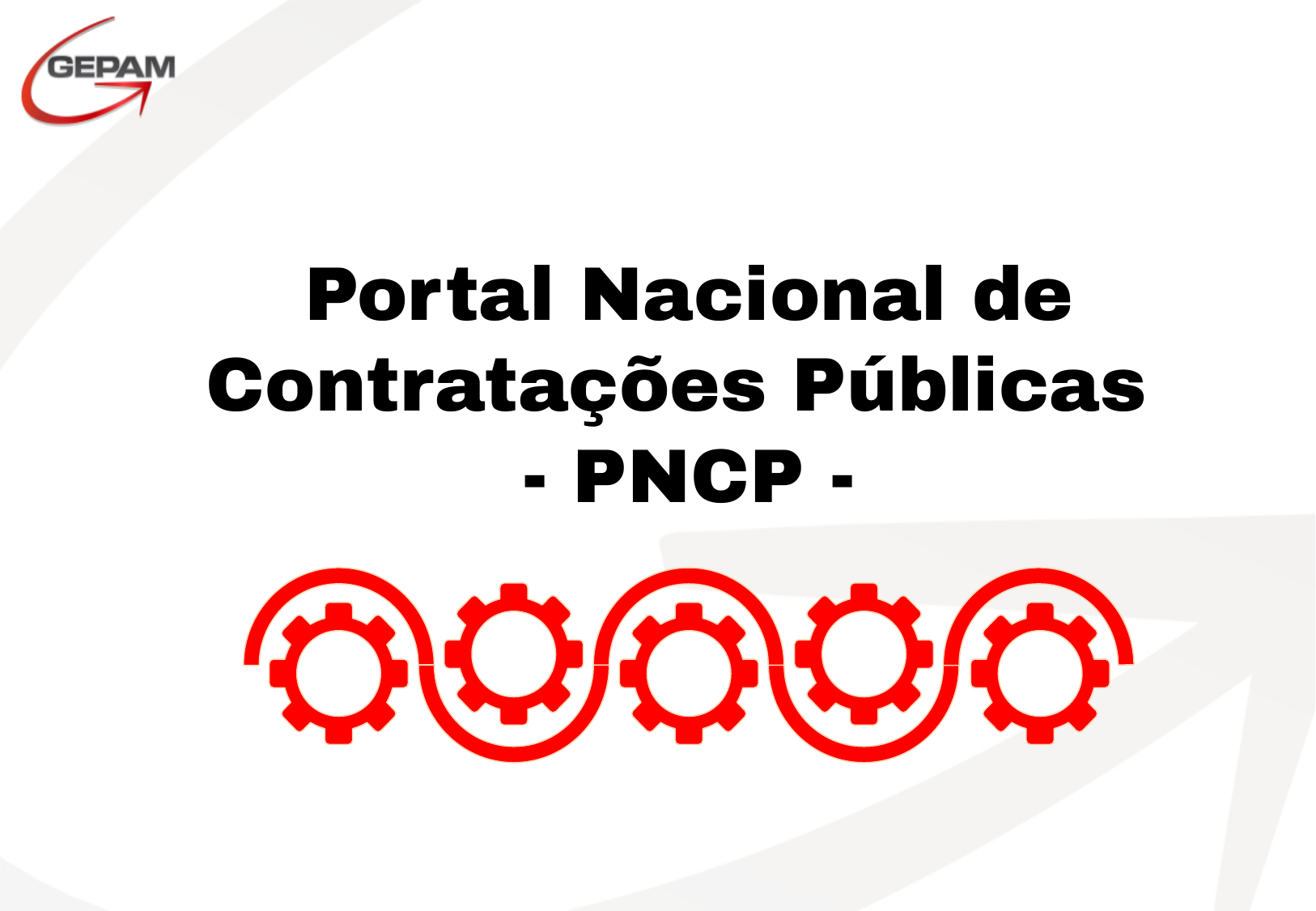

Portal Nacional de Contratações Públicas
- PNCP -